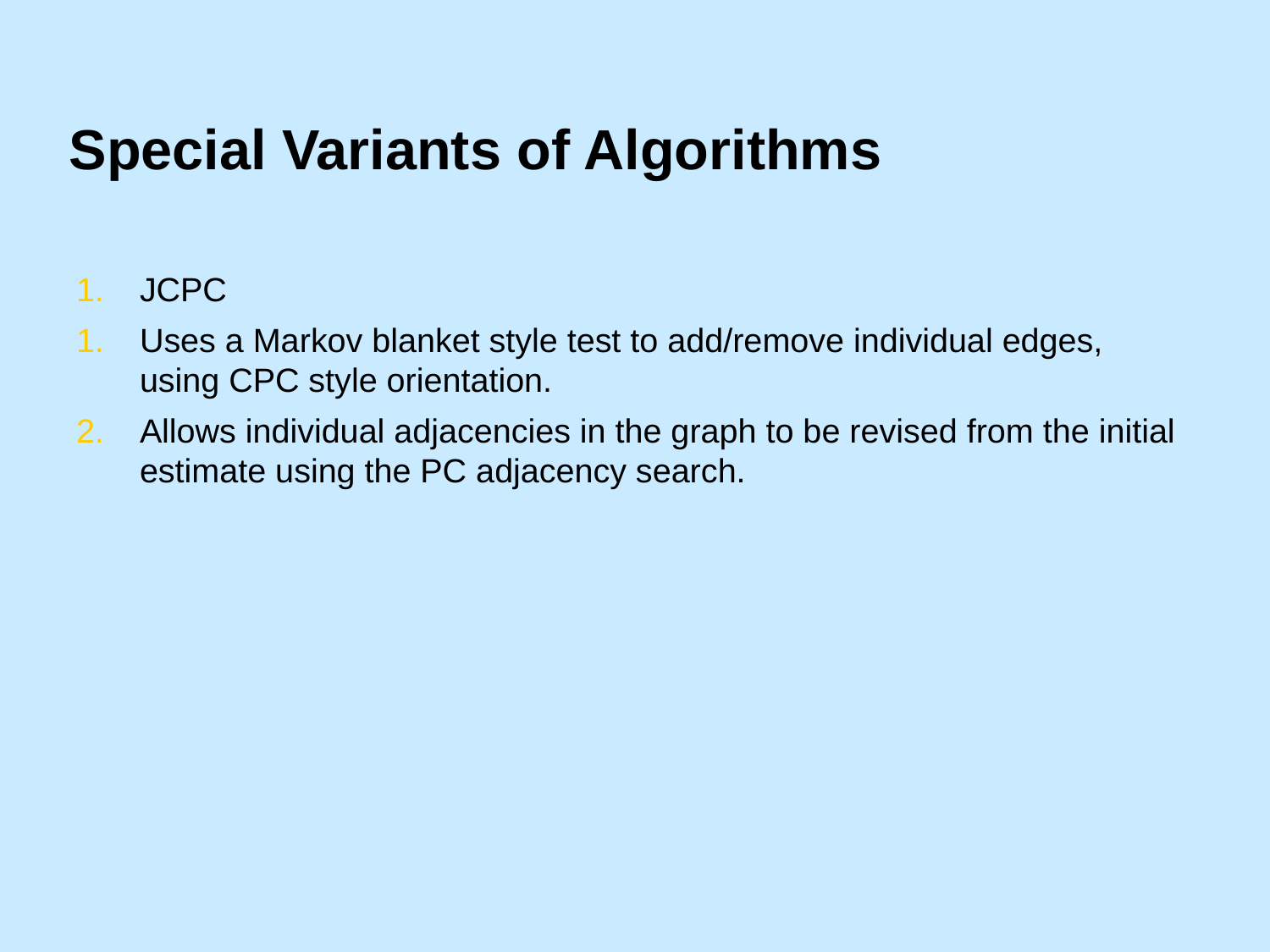

# Special Variants of Algorithms
JCPC
Uses a Markov blanket style test to add/remove individual edges, using CPC style orientation.
Allows individual adjacencies in the graph to be revised from the initial estimate using the PC adjacency search.